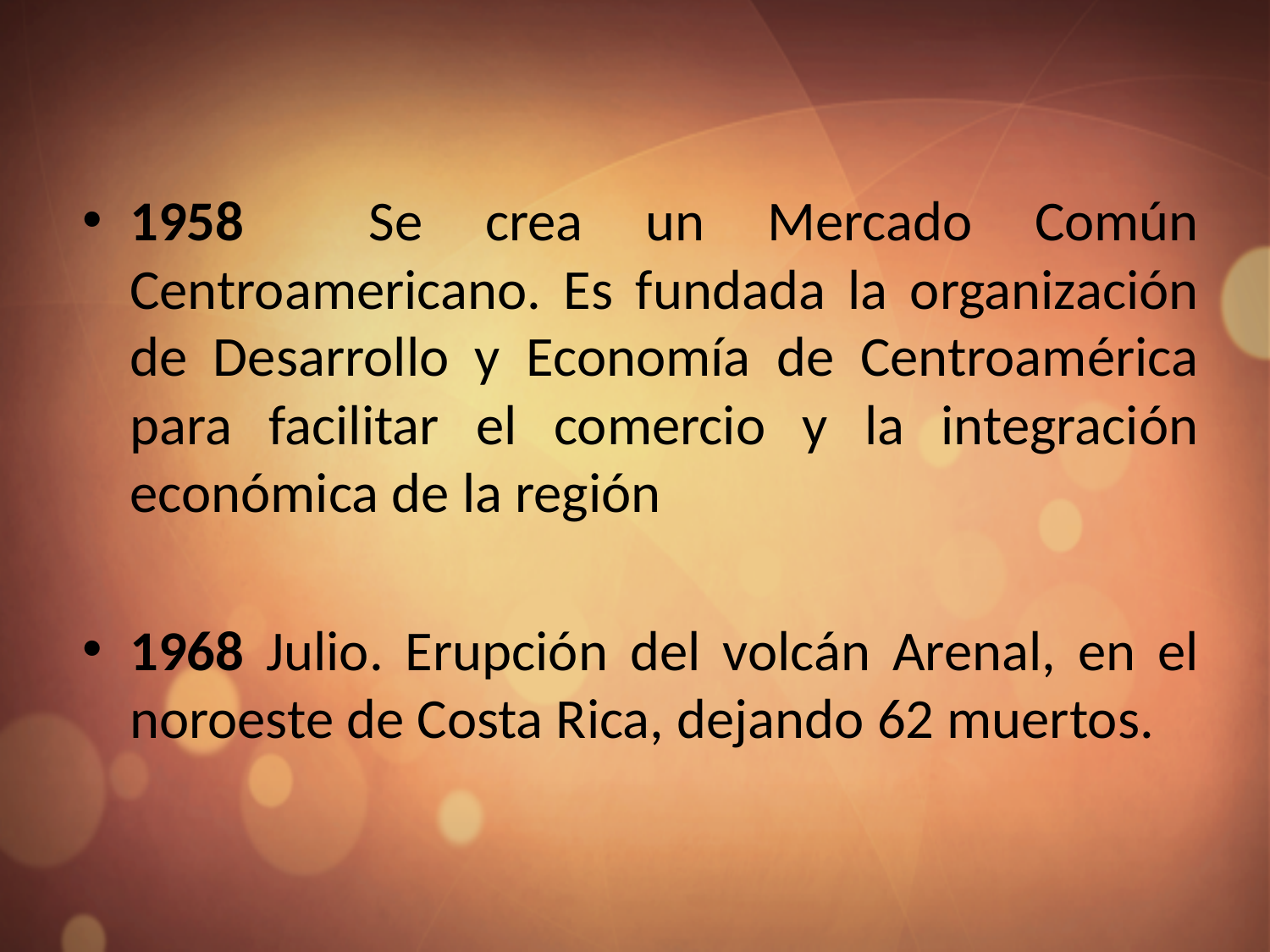

1958  Se crea un Mercado Común Centroamericano. Es fundada la organización de Desarrollo y Economía de Centroamérica para facilitar el comercio y la integración económica de la región

1968 Julio. Erupción del volcán Arenal, en el noroeste de Costa Rica, dejando 62 muertos.